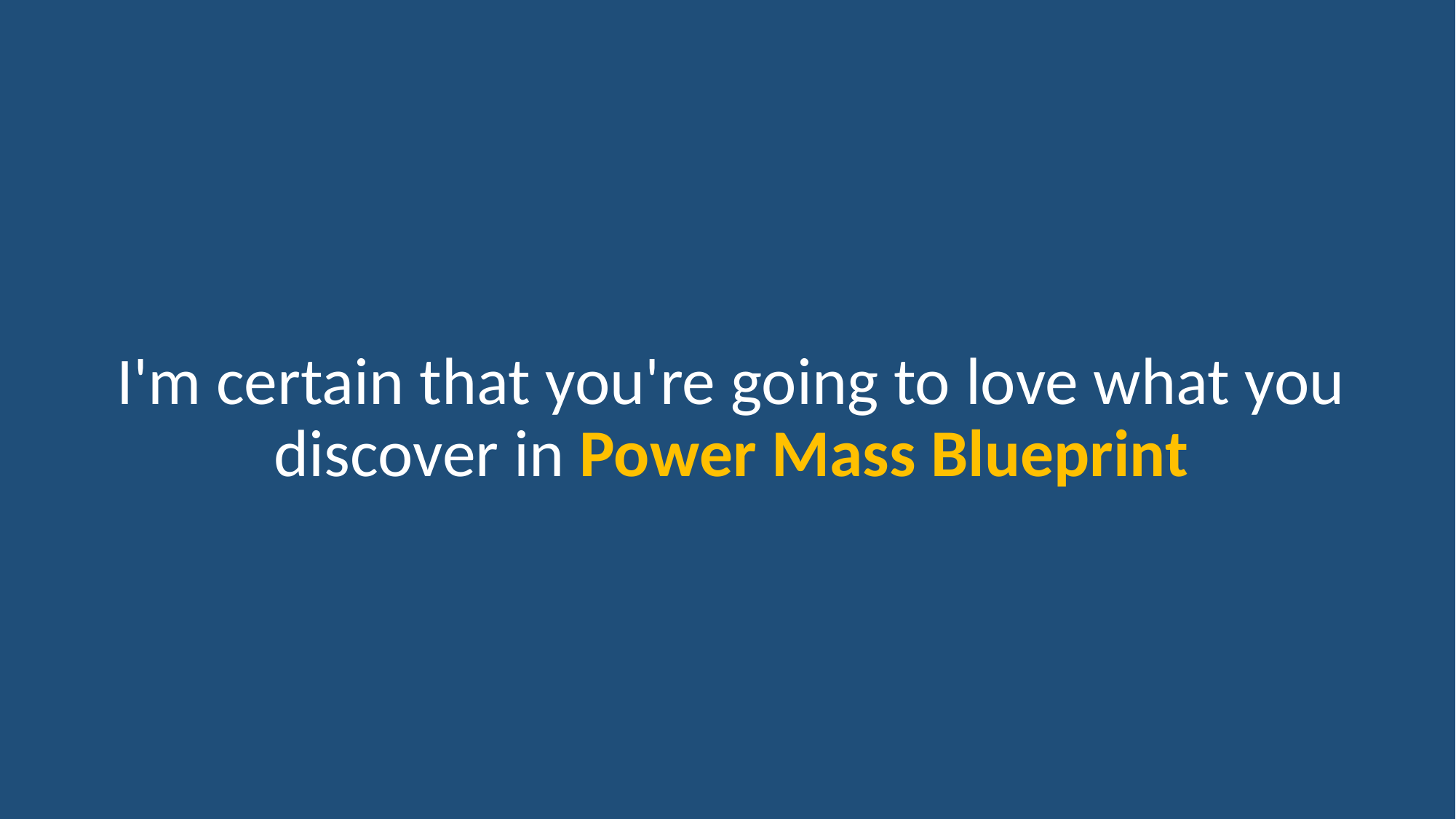

# I'm certain that you're going to love what you discover in Power Mass Blueprint